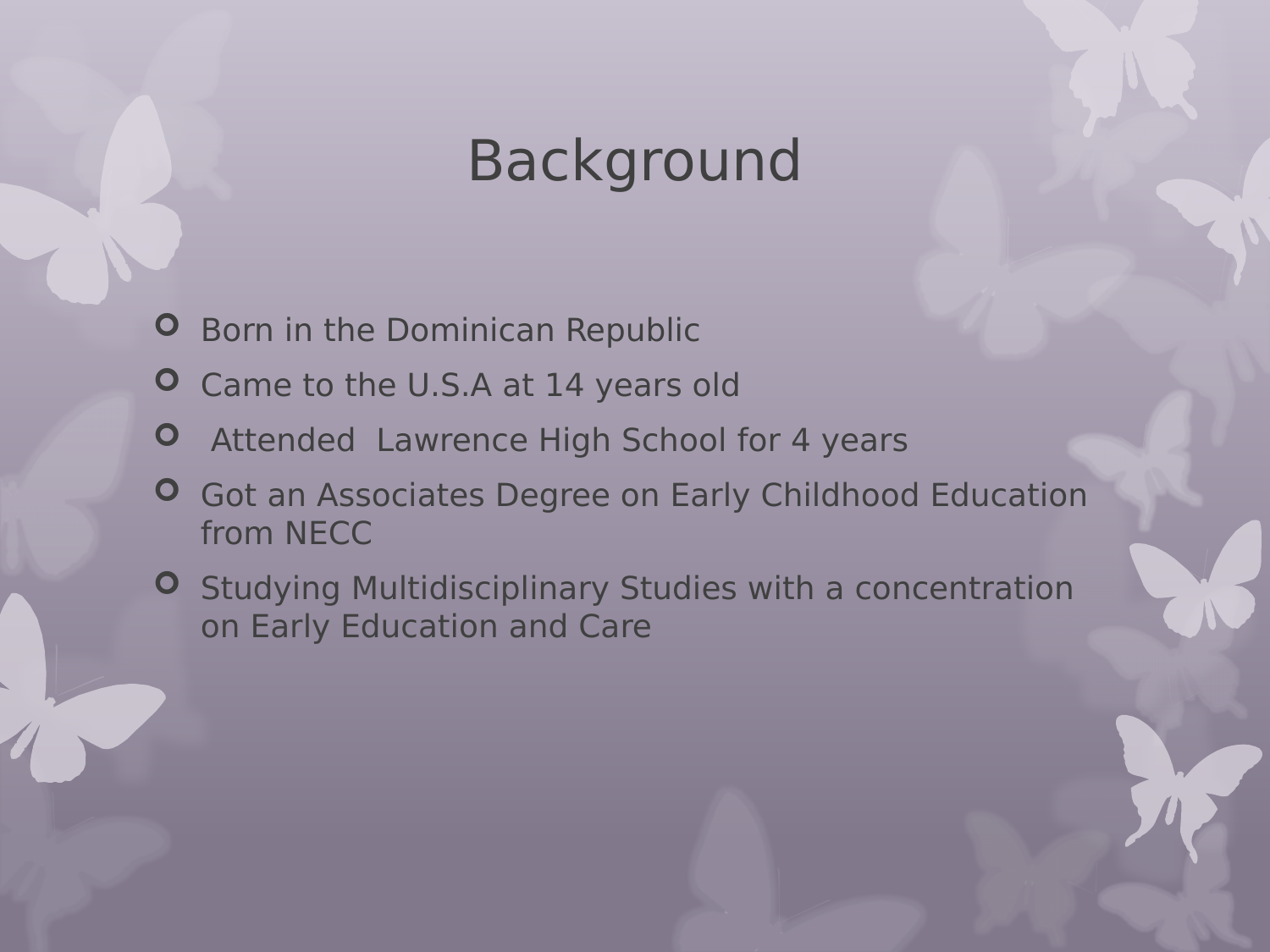

# Background
Born in the Dominican Republic
Came to the U.S.A at 14 years old
 Attended  Lawrence High School for 4 years
Got an Associates Degree on Early Childhood Education from NECC
Studying Multidisciplinary Studies with a concentration on Early Education and Care